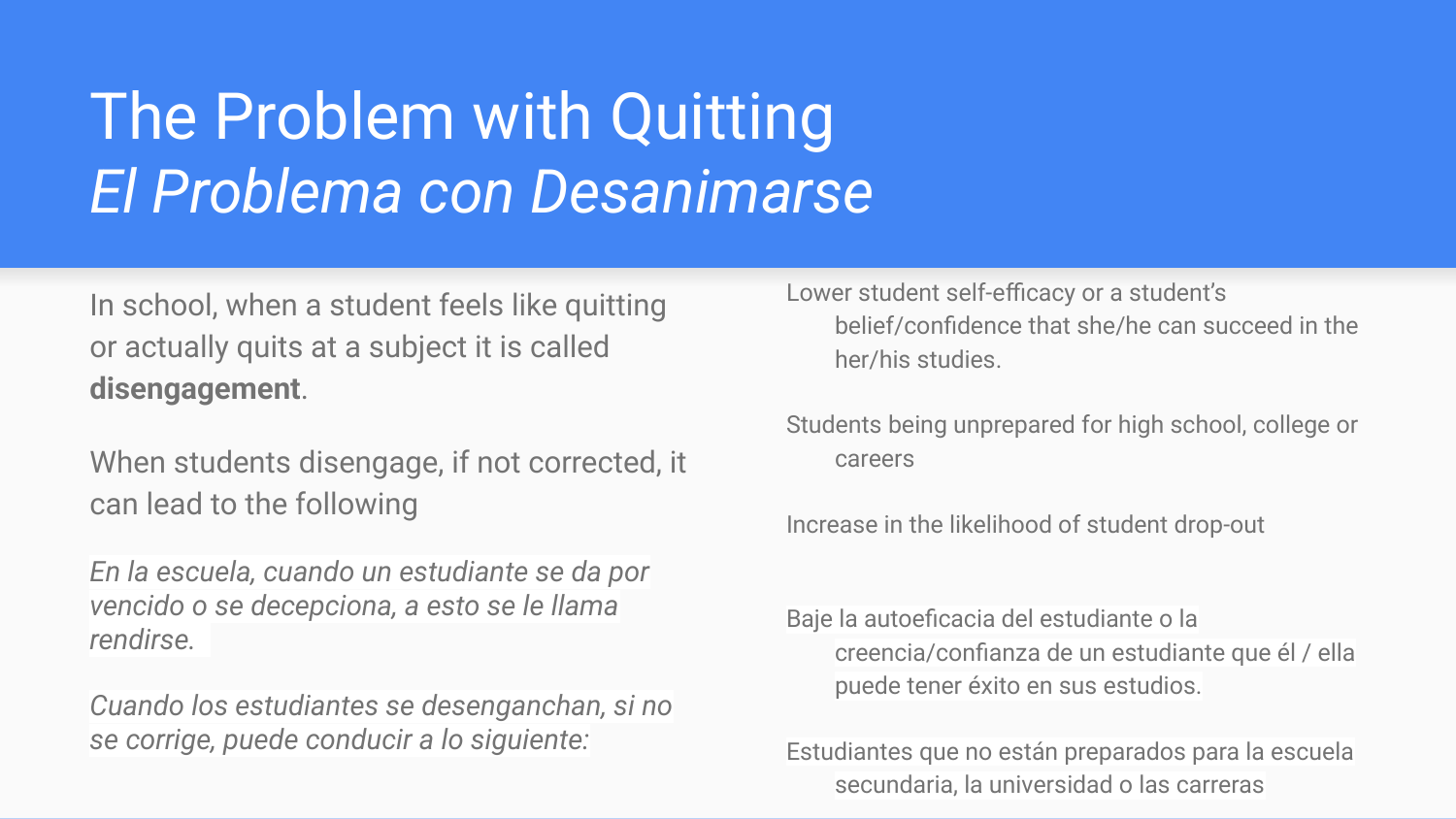

# The Problem with Quitting
El Problema con Desanimarse
Lower student self-efficacy or a student’s belief/confidence that she/he can succeed in the her/his studies.
Students being unprepared for high school, college or careers
Increase in the likelihood of student drop-out

Baje la autoeficacia del estudiante o la creencia/confianza de un estudiante que él / ella puede tener éxito en sus estudios.
Estudiantes que no están preparados para la escuela secundaria, la universidad o las carreras
Aumenta la probabilidad del abandono/ deserción escolar

In school, when a student feels like quitting or actually quits at a subject it is called disengagement.
When students disengage, if not corrected, it can lead to the following
En la escuela, cuando un estudiante se da por vencido o se decepciona, a esto se le llama rendirse.
Cuando los estudiantes se desenganchan, si no se corrige, puede conducir a lo siguiente: